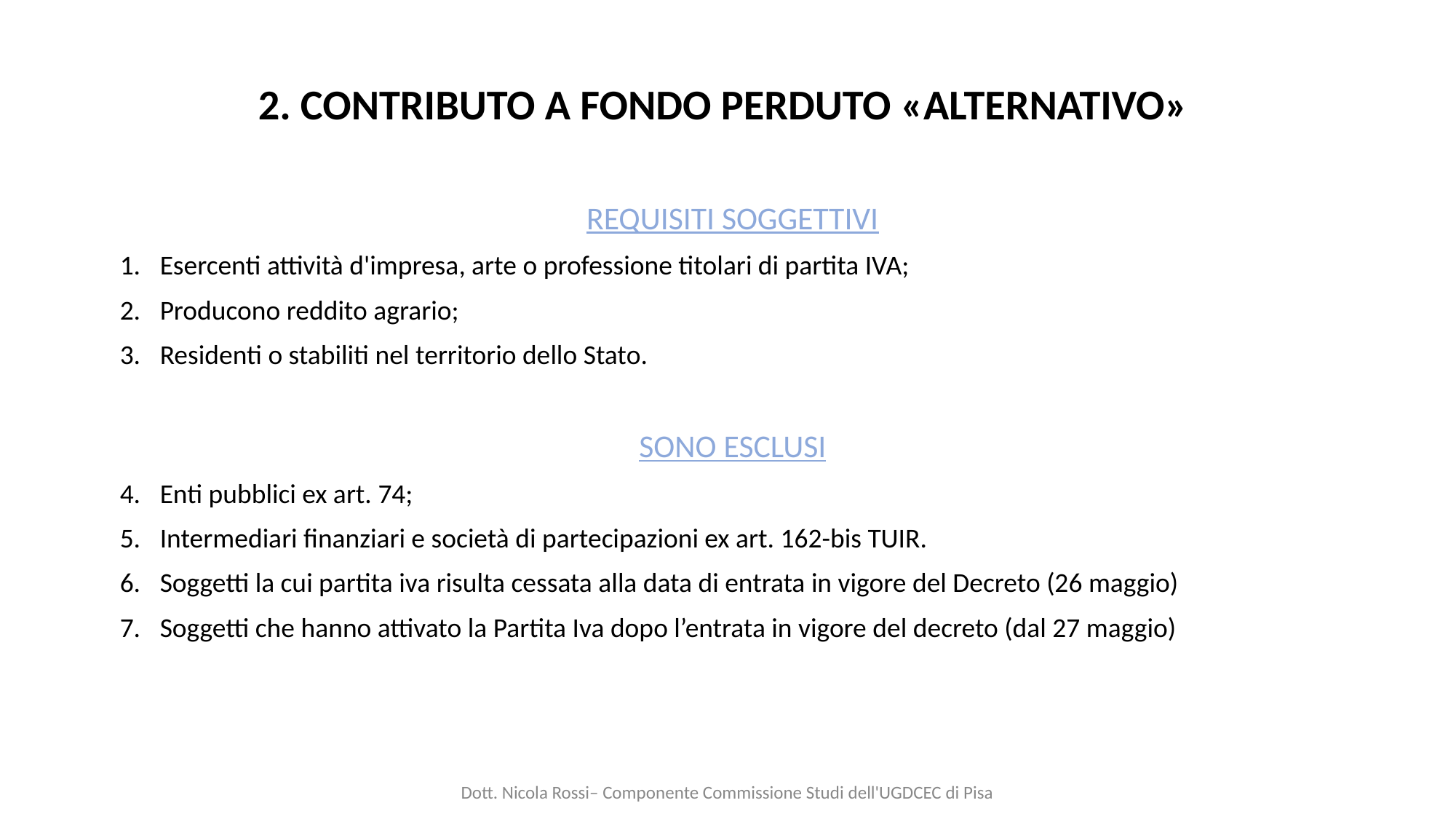

2. CONTRIBUTO A FONDO PERDUTO «ALTERNATIVO»
REQUISITI SOGGETTIVI
Esercenti attività d'impresa, arte o professione titolari di partita IVA;
Producono reddito agrario;
Residenti o stabiliti nel territorio dello Stato.

SONO ESCLUSI
Enti pubblici ex art. 74;
Intermediari finanziari e società di partecipazioni ex art. 162-bis TUIR.
Soggetti la cui partita iva risulta cessata alla data di entrata in vigore del Decreto (26 maggio)
Soggetti che hanno attivato la Partita Iva dopo l’entrata in vigore del decreto (dal 27 maggio)

Dott. Nicola Rossi– Componente Commissione Studi dell'UGDCEC di Pisa